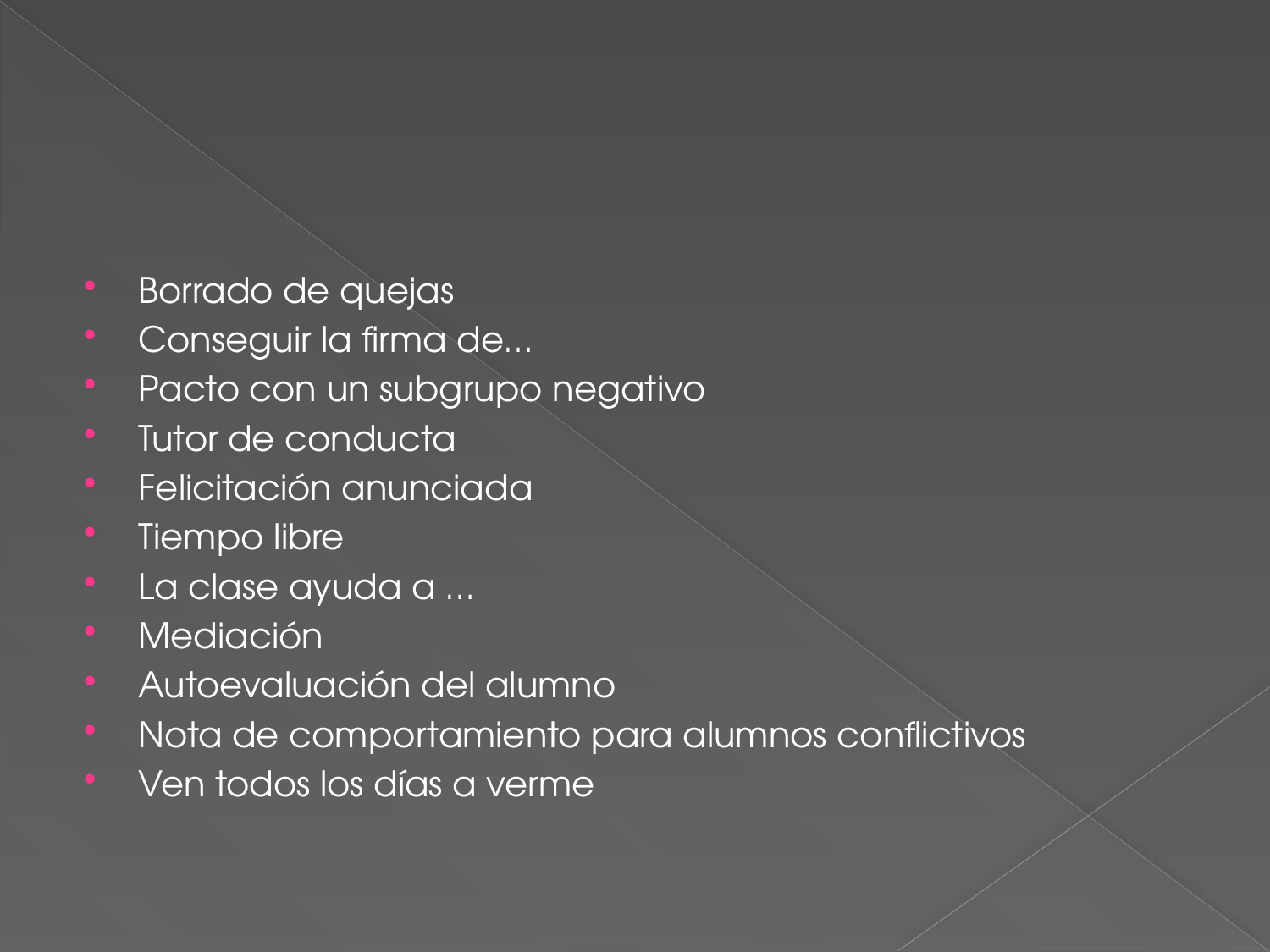

Borrado de quejas
Conseguir la firma de…
Pacto con un subgrupo negativo
Tutor de conducta
Felicitación anunciada
Tiempo libre
La clase ayuda a …
Mediación
Autoevaluación del alumno
Nota de comportamiento para alumnos conflictivos
Ven todos los días a verme